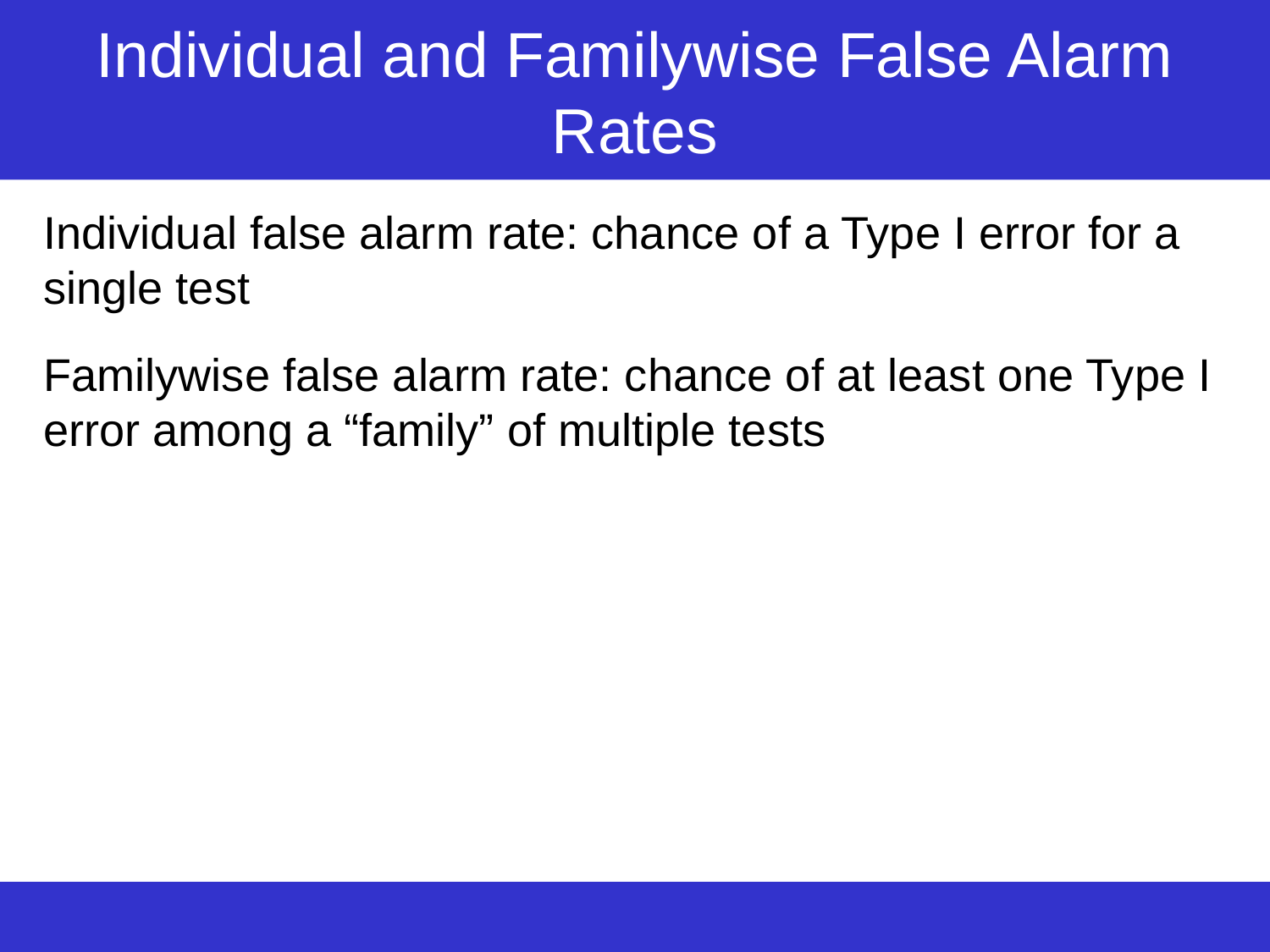

# Individual and Familywise False Alarm Rates
Individual false alarm rate: chance of a Type I error for a single test
Familywise false alarm rate: chance of at least one Type I error among a “family” of multiple tests